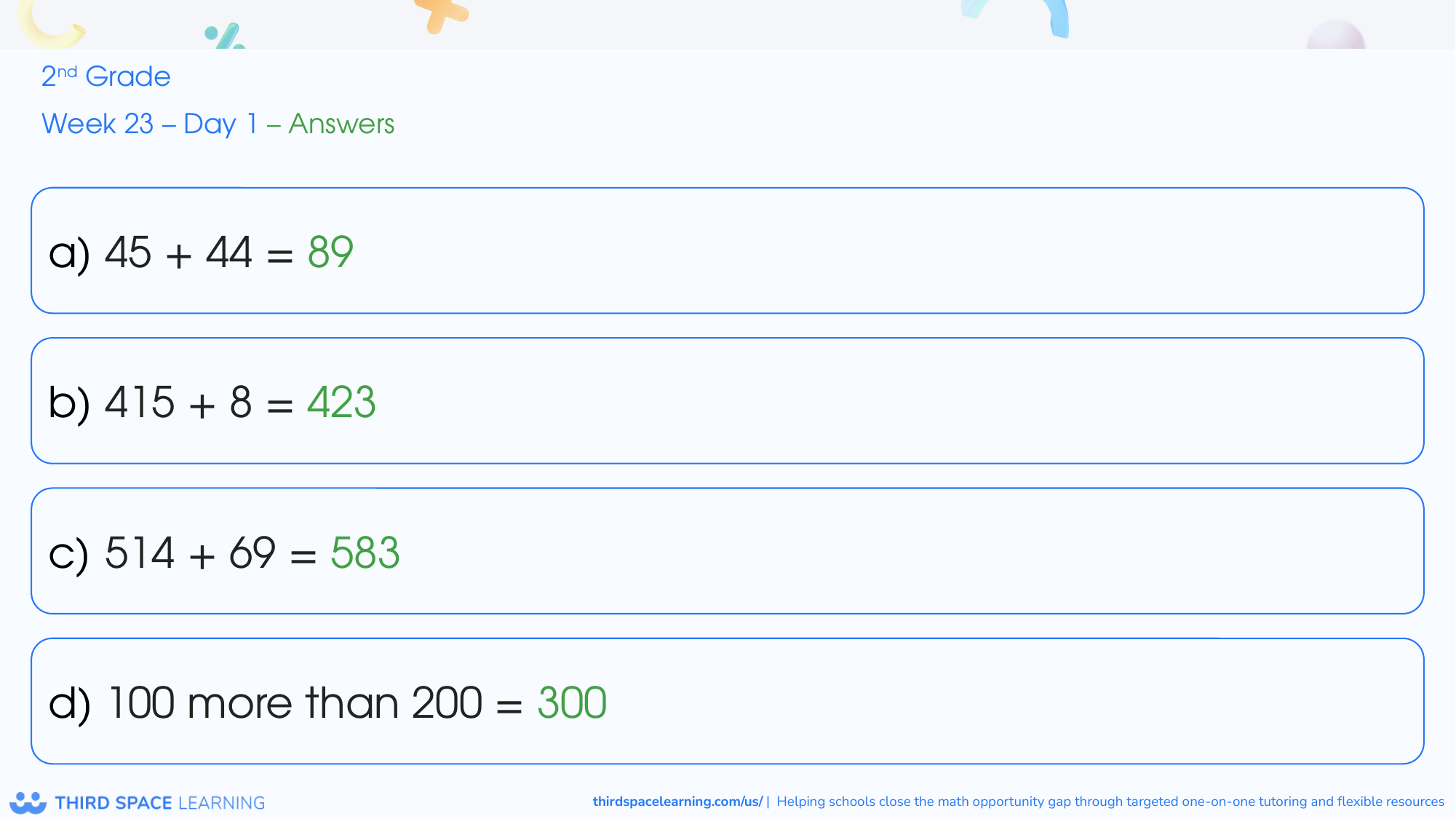

2nd Grade
Week 23 – Day 1 – Answers
45 + 44 = 89
415 + 8 = 423
514 + 69 = 583
100 more than 200 = 300